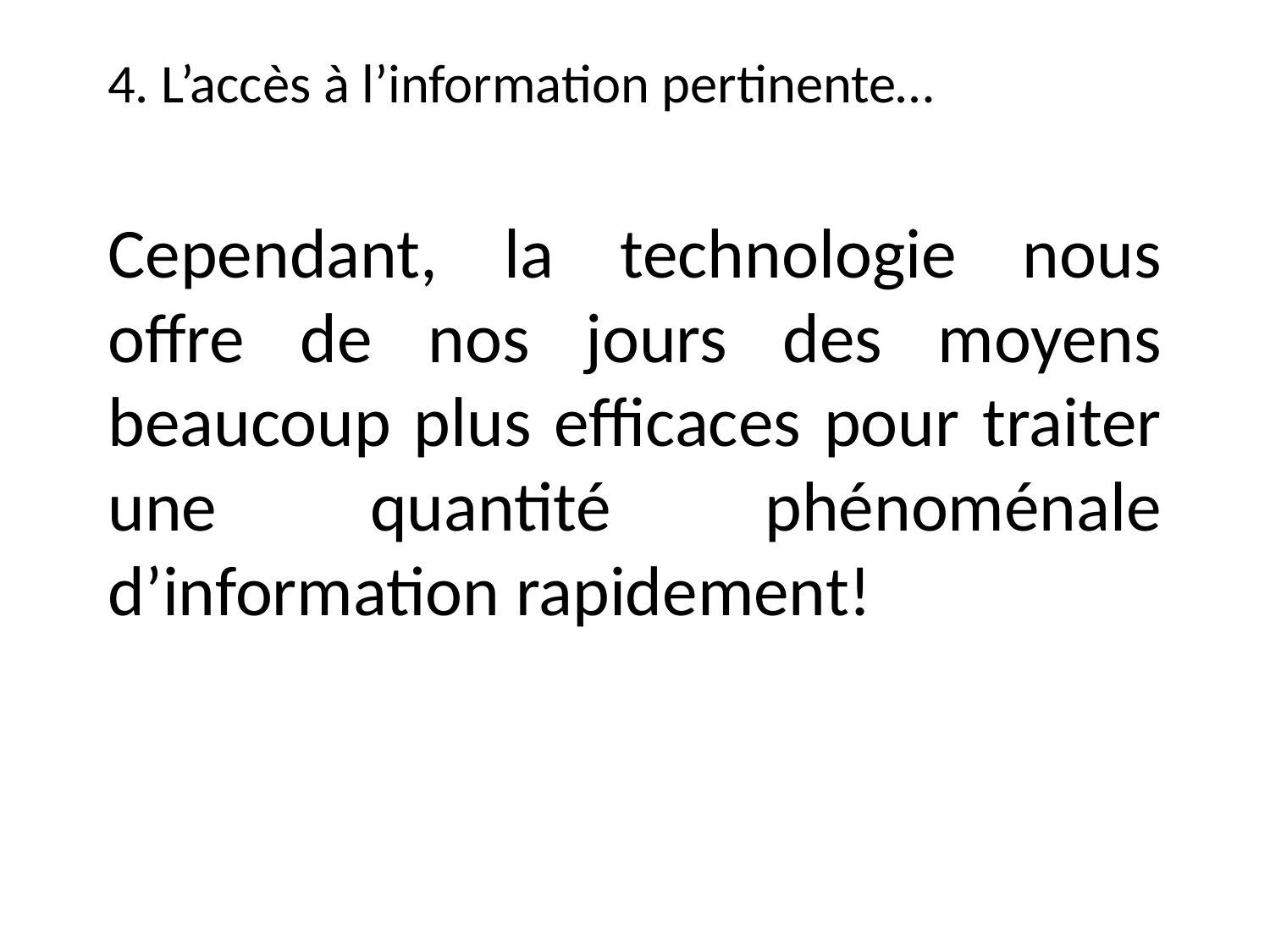

4. L’accès à l’information pertinente…

Cependant, la technologie nous offre de nos jours des moyens beaucoup plus efficaces pour traiter une quantité phénoménale d’information rapidement!